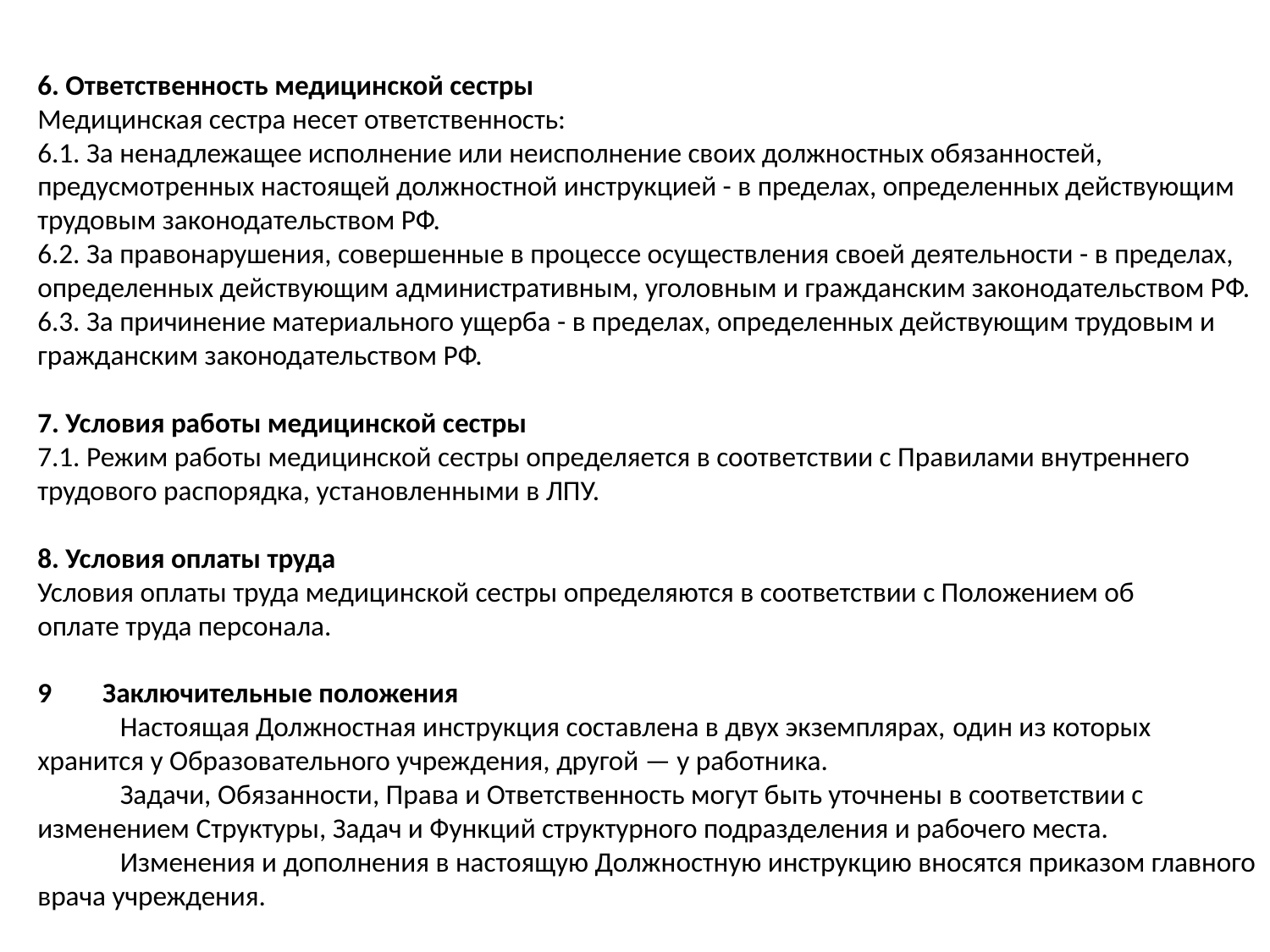

6. Ответственность медицинской сестры
Медицинская сестра несет ответственность:
6.1. За ненадлежащее исполнение или неисполнение своих должностных обязанностей, предусмотренных настоящей должностной инструкцией - в пределах, определенных действующим трудовым законодательством РФ.
6.2. За правонарушения, совершенные в процессе осуществления своей деятельности - в пределах, определенных действующим административным, уголовным и гражданским законодательством РФ.
6.3. За причинение материального ущерба - в пределах, определенных действующим трудовым и гражданским законодательством РФ.

7. Условия работы медицинской сестры
7.1. Режим работы медицинской сестры определяется в соответствии с Правилами внутреннего трудового распорядка, установленными в ЛПУ.

8. Условия оплаты труда
Условия оплаты труда медицинской сестры определяются в соответствии с Положением об оплате труда персонала.

9        Заключительные положения
             Настоящая Должностная инструкция составлена в двух экземплярах, один из которых хранится у Образовательного учреждения, другой — у работника.
             Задачи, Обязанности, Права и Ответственность могут быть уточнены в соответствии с изменением Структуры, Задач и Функций структурного подразделения и рабочего места.
             Изменения и дополнения в настоящую Должностную инструкцию вносятся приказом главного врача учреждения.